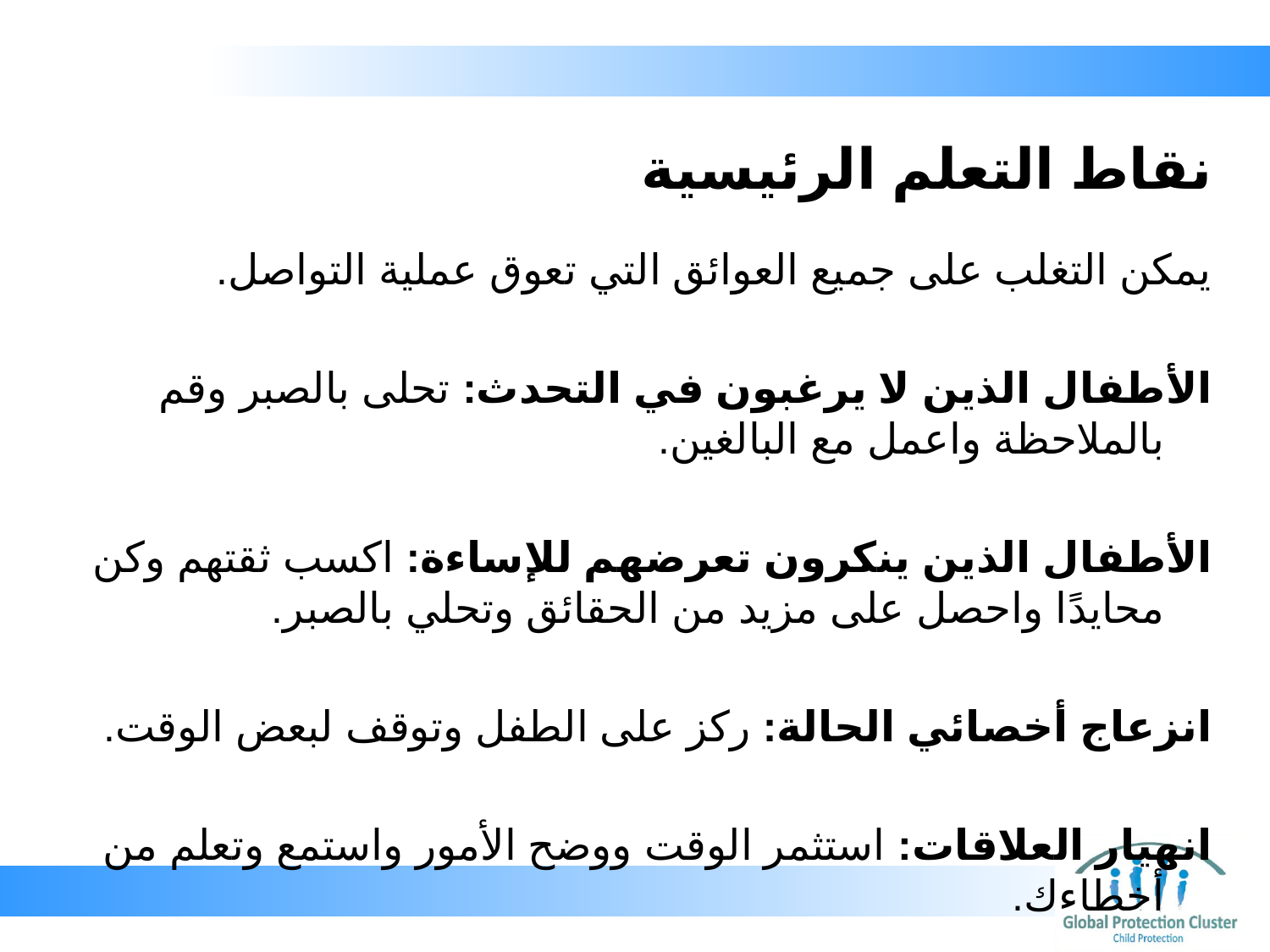

# نقاط التعلم الرئيسية
يمكن التغلب على جميع العوائق التي تعوق عملية التواصل.

الأطفال الذين لا يرغبون في التحدث: تحلى بالصبر وقم بالملاحظة واعمل مع البالغين.

الأطفال الذين ينكرون تعرضهم للإساءة: اكسب ثقتهم وكن محايدًا واحصل على مزيد من الحقائق وتحلي بالصبر.

انزعاج أخصائي الحالة: ركز على الطفل وتوقف لبعض الوقت.

انهيار العلاقات: استثمر الوقت ووضح الأمور واستمع وتعلم من أخطاءك.